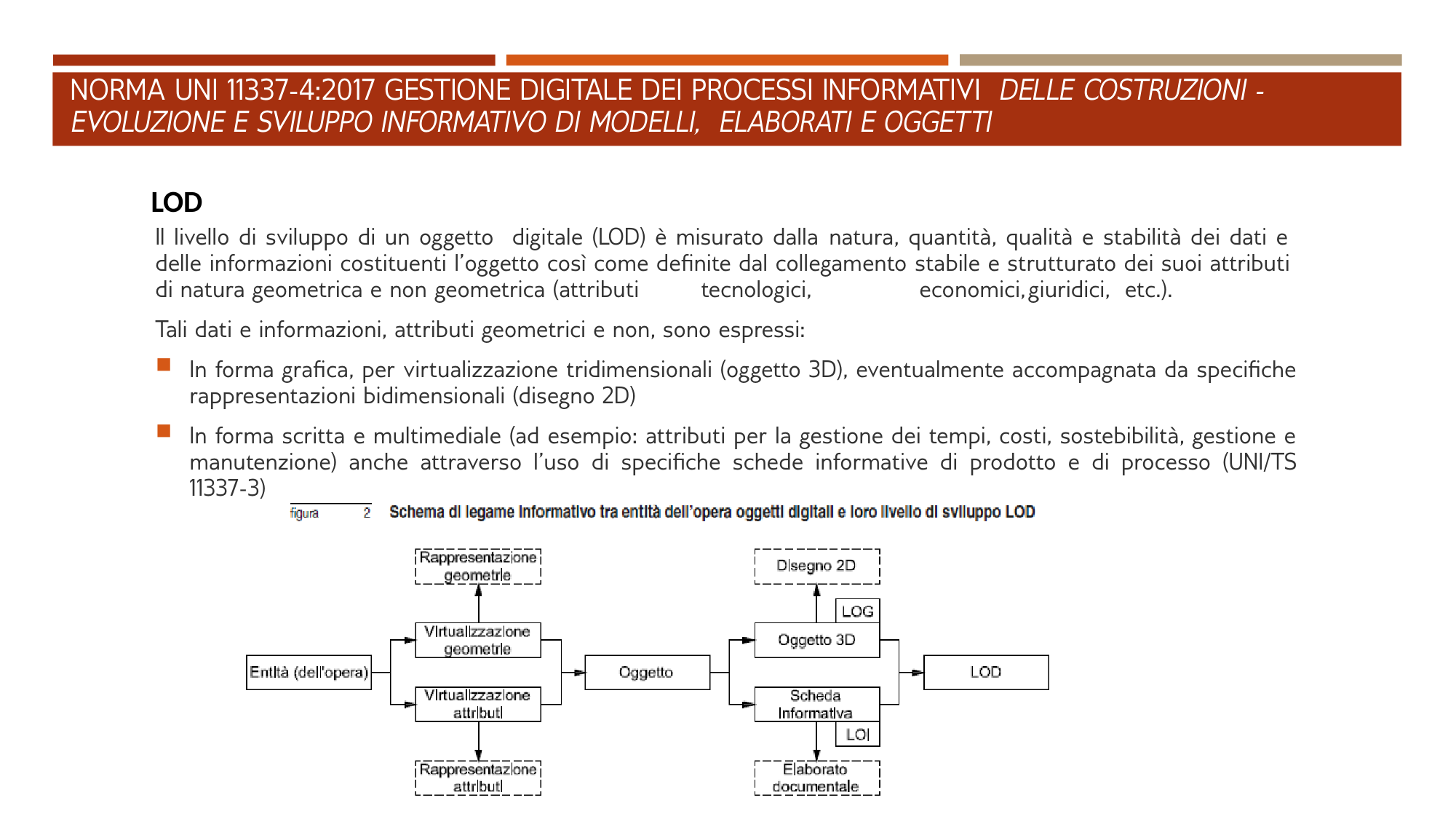

# Norma UNI 11337-4:2017 Gestione digitale dei processi informativi  delle costruzioni - Evoluzione e sviluppo informativo di modelli,  elaborati e oggetti
LOD
Il livello di sviluppo di un oggetto  digitale (LOD) è misurato dalla natura, quantità, qualità e stabilità dei dati e  delle informazioni costituenti l’oggetto così come definite dal collegamento stabile e strutturato dei suoi attributi  di natura geometrica e non geometrica (attributi	tecnologici,	economici,	giuridici,  etc.).
Tali dati e informazioni, attributi geometrici e non, sono espressi:
In forma grafica, per virtualizzazione tridimensionali (oggetto 3D), eventualmente accompagnata da specifiche rappresentazioni bidimensionali (disegno 2D)
In forma scritta e multimediale (ad esempio: attributi per la gestione dei tempi, costi, sostebibilità, gestione e manutenzione) anche attraverso l’uso di specifiche schede informative di prodotto e di processo (UNI/TS 11337-3)